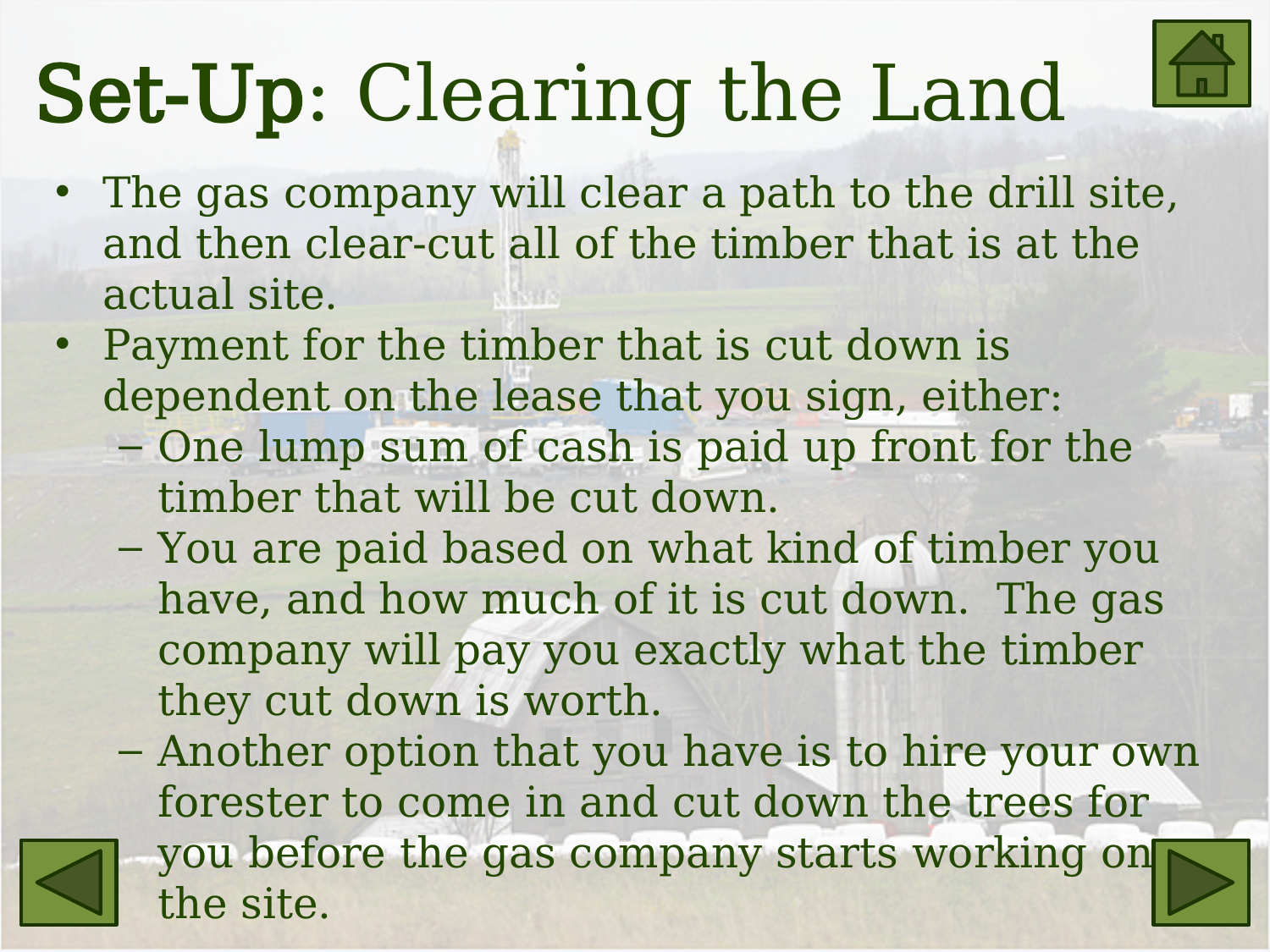

# Set-Up: Clearing the Land

The gas company will clear a path to the drill site, and then clear-cut all of the timber that is at the actual site.
Payment for the timber that is cut down is dependent on the lease that you sign, either:
One lump sum of cash is paid up front for the timber that will be cut down.
You are paid based on what kind of timber you have, and how much of it is cut down.  The gas company will pay you exactly what the timber they cut down is worth.
Another option that you have is to hire your own forester to come in and cut down the trees for you before the gas company starts working on the site.